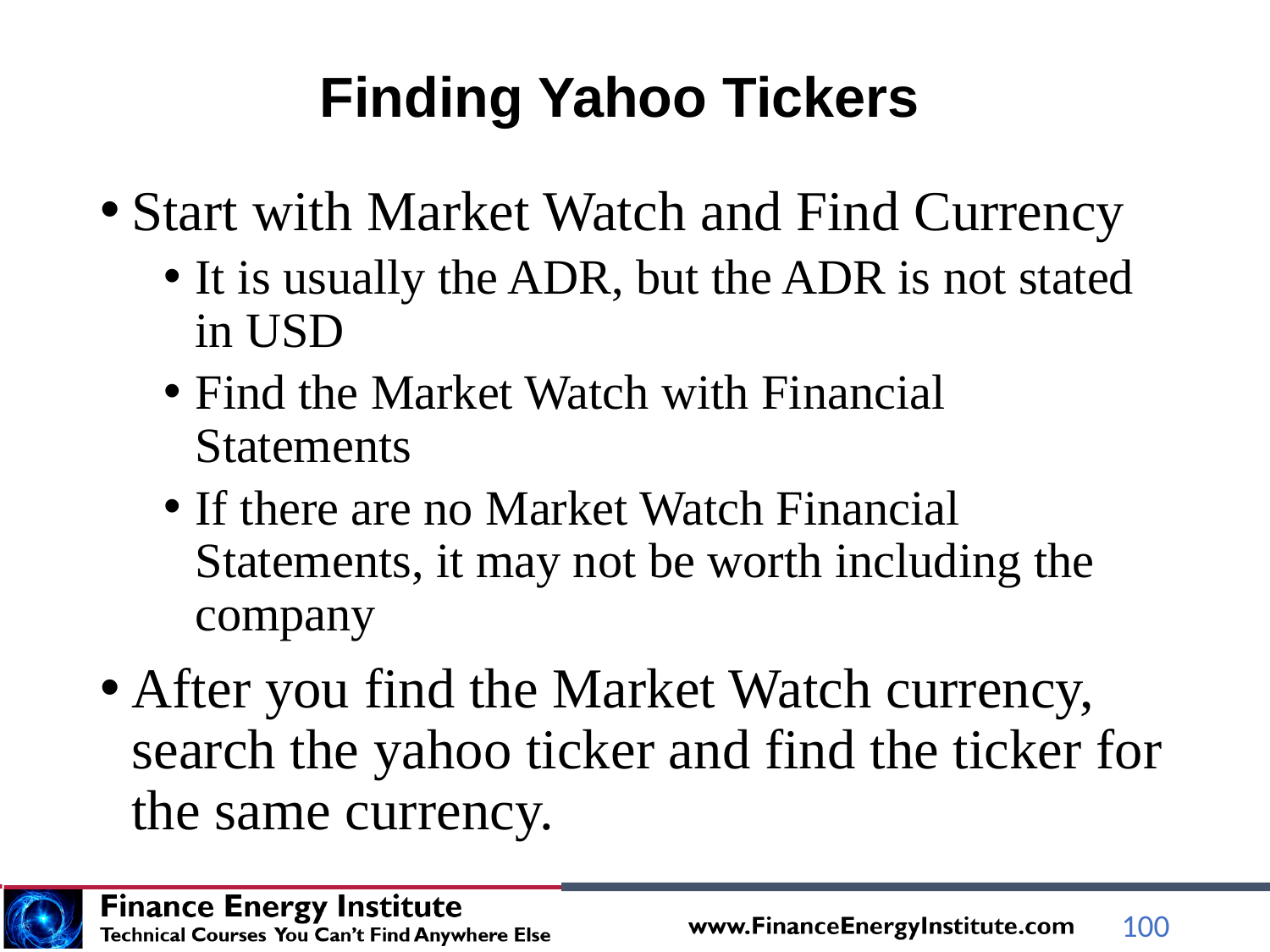

# Finding Yahoo Tickers
Start with Market Watch and Find Currency
It is usually the ADR, but the ADR is not stated in USD
Find the Market Watch with Financial Statements
If there are no Market Watch Financial Statements, it may not be worth including the company
After you find the Market Watch currency, search the yahoo ticker and find the ticker for the same currency.
100